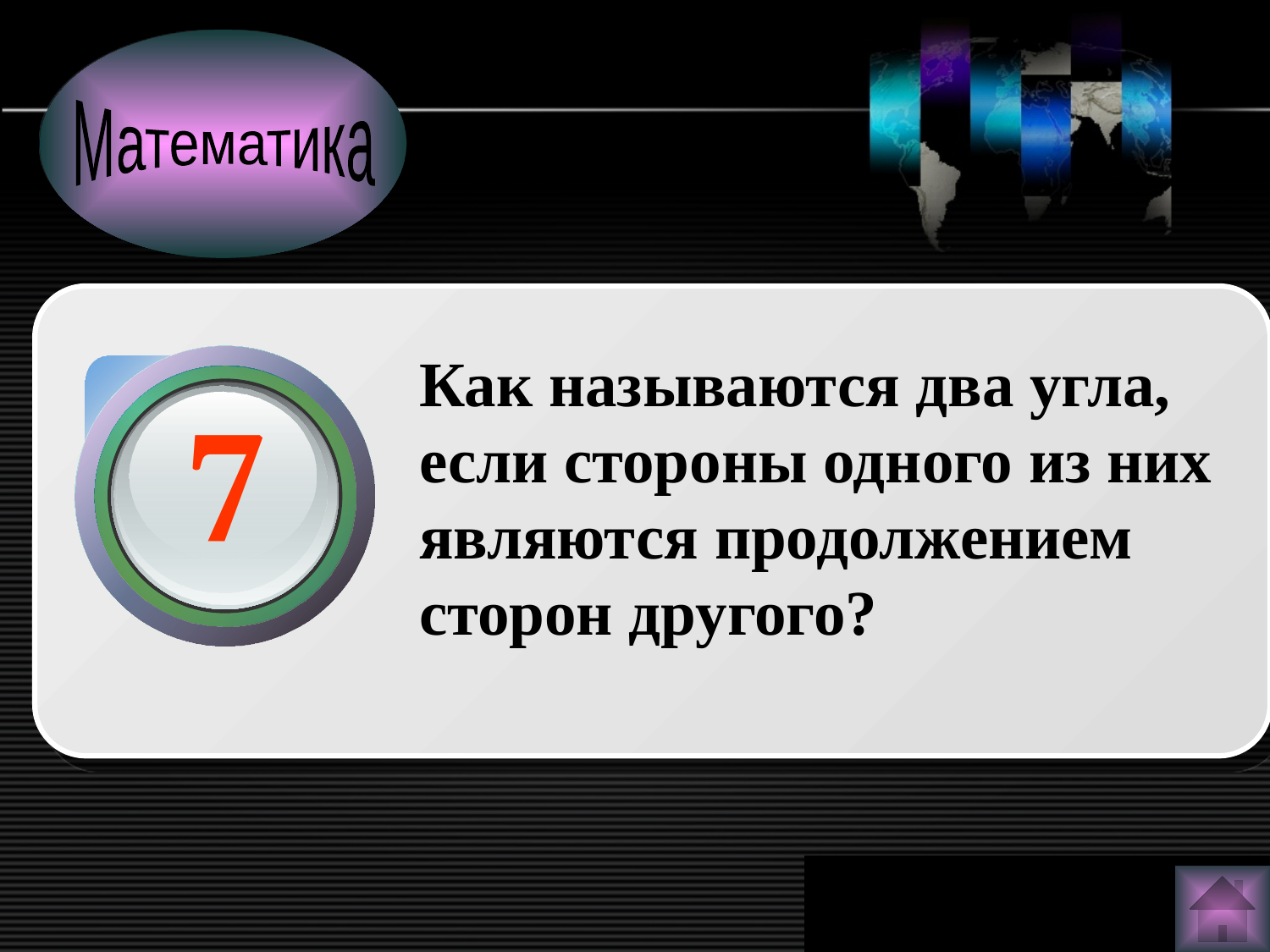

Математика

Как называются два угла, если стороны одного из них являются продолжением сторон другого?

7

www.themegallery.com